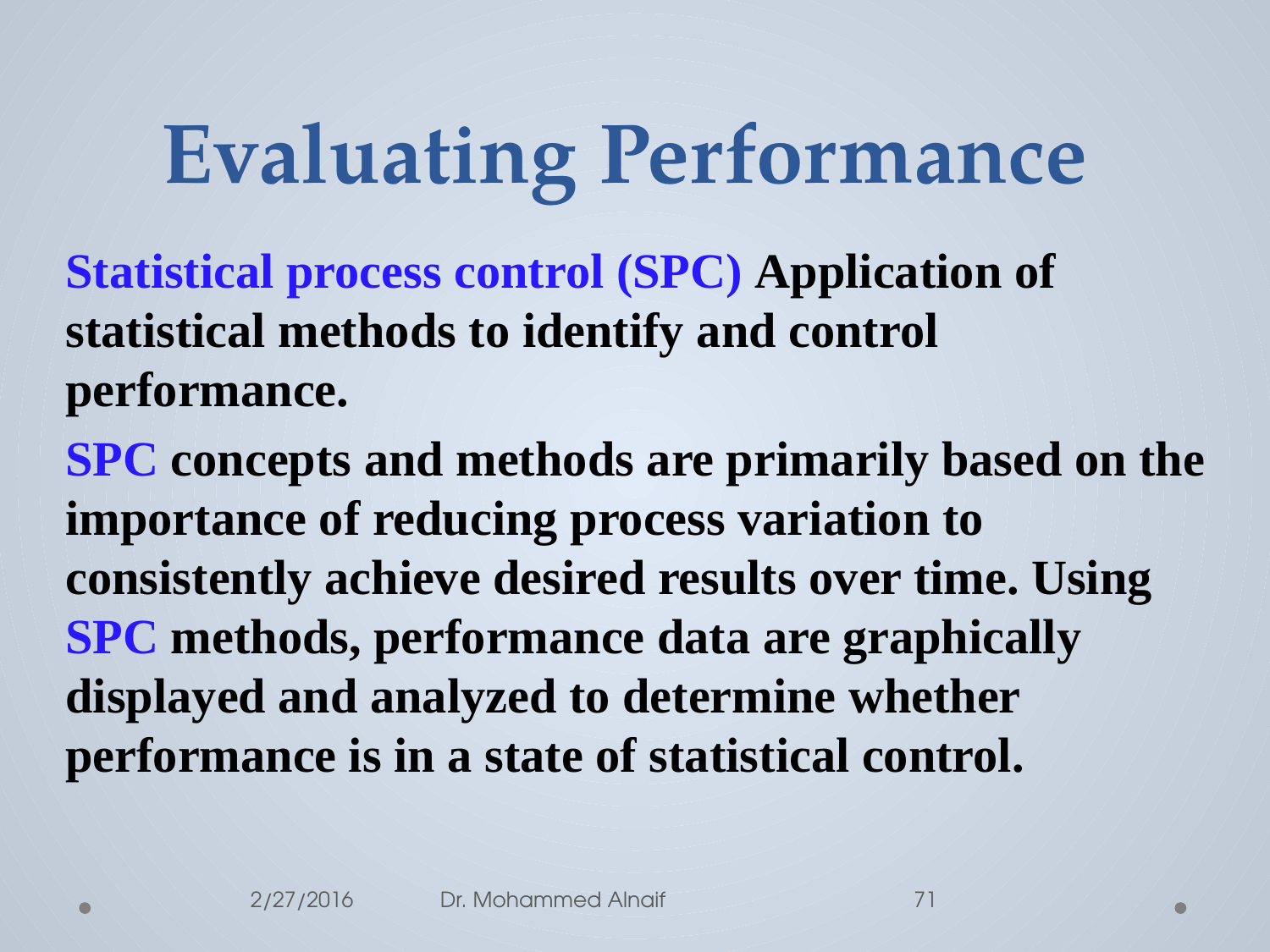

# Evaluating Performance
Statistical process control (SPC) Application of statistical methods to identify and control performance.
SPC concepts and methods are primarily based on the importance of reducing process variation to consistently achieve desired results over time. Using SPC methods, performance data are graphically displayed and analyzed to determine whether performance is in a state of statistical control.

2/27/2016
Dr. Mohammed Alnaif
71